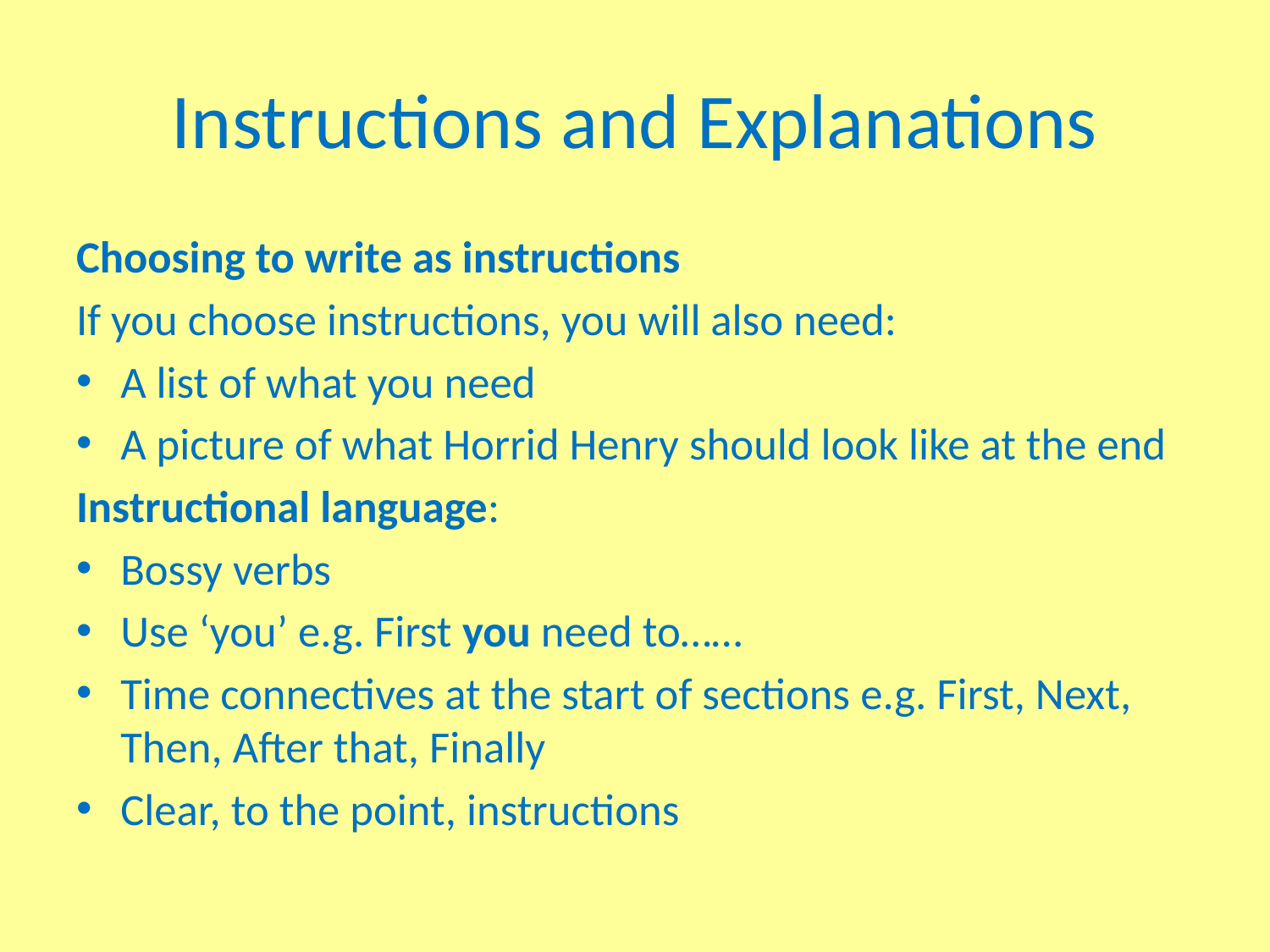

# Instructions and Explanations
Choosing to write as instructions
If you choose instructions, you will also need:
A list of what you need
A picture of what Horrid Henry should look like at the end
Instructional language:
Bossy verbs
Use ‘you’ e.g. First you need to……
Time connectives at the start of sections e.g. First, Next, Then, After that, Finally
Clear, to the point, instructions